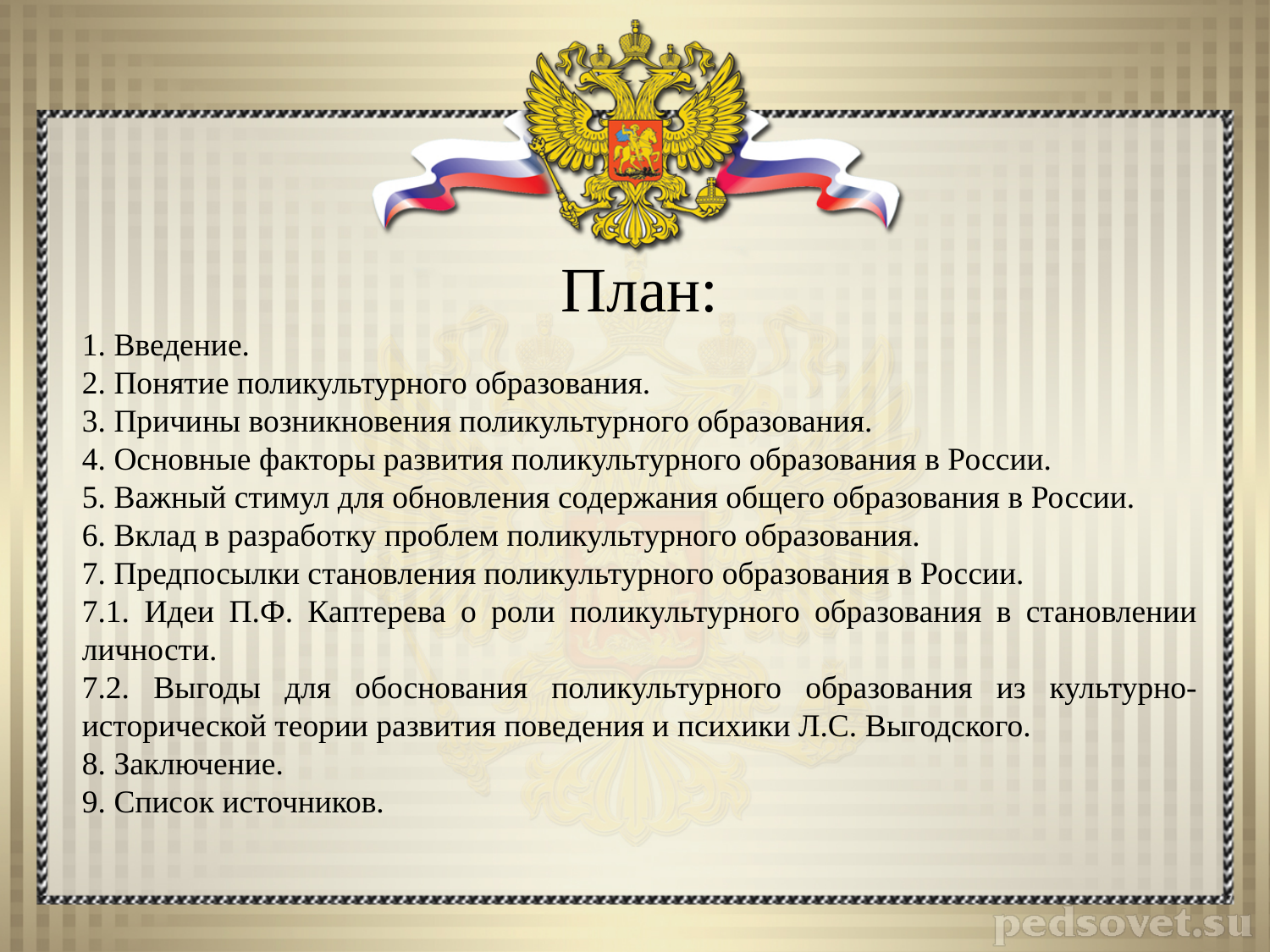

План:
1. Введение.
2. Понятие поликультурного образования.
3. Причины возникновения поликультурного образования.
4. Основные факторы развития поликультурного образования в России.
5. Важный стимул для обновления содержания общего образования в России.
6. Вклад в разработку проблем поликультурного образования.
7. Предпосылки становления поликультурного образования в России.
7.1. Идеи П.Ф. Каптерева о роли поликультурного образования в становлении личности.
7.2. Выгоды для обоснования поликультурного образования из культурно-исторической теории развития поведения и психики Л.С. Выгодского.
8. Заключение.
9. Список источников.